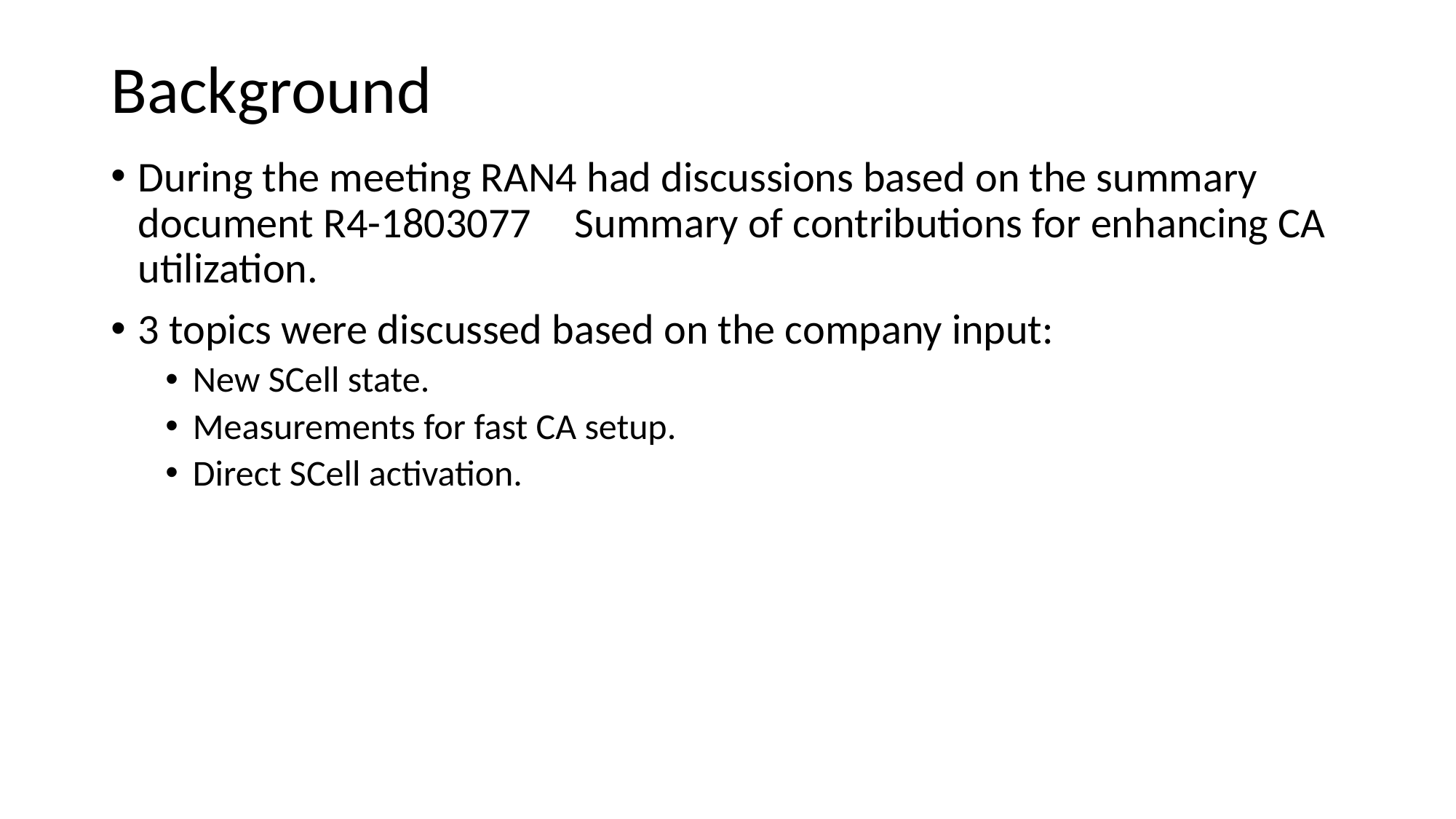

# Background
During the meeting RAN4 had discussions based on the summary document R4-1803077	Summary of contributions for enhancing CA utilization.
3 topics were discussed based on the company input:
New SCell state.
Measurements for fast CA setup.
Direct SCell activation.